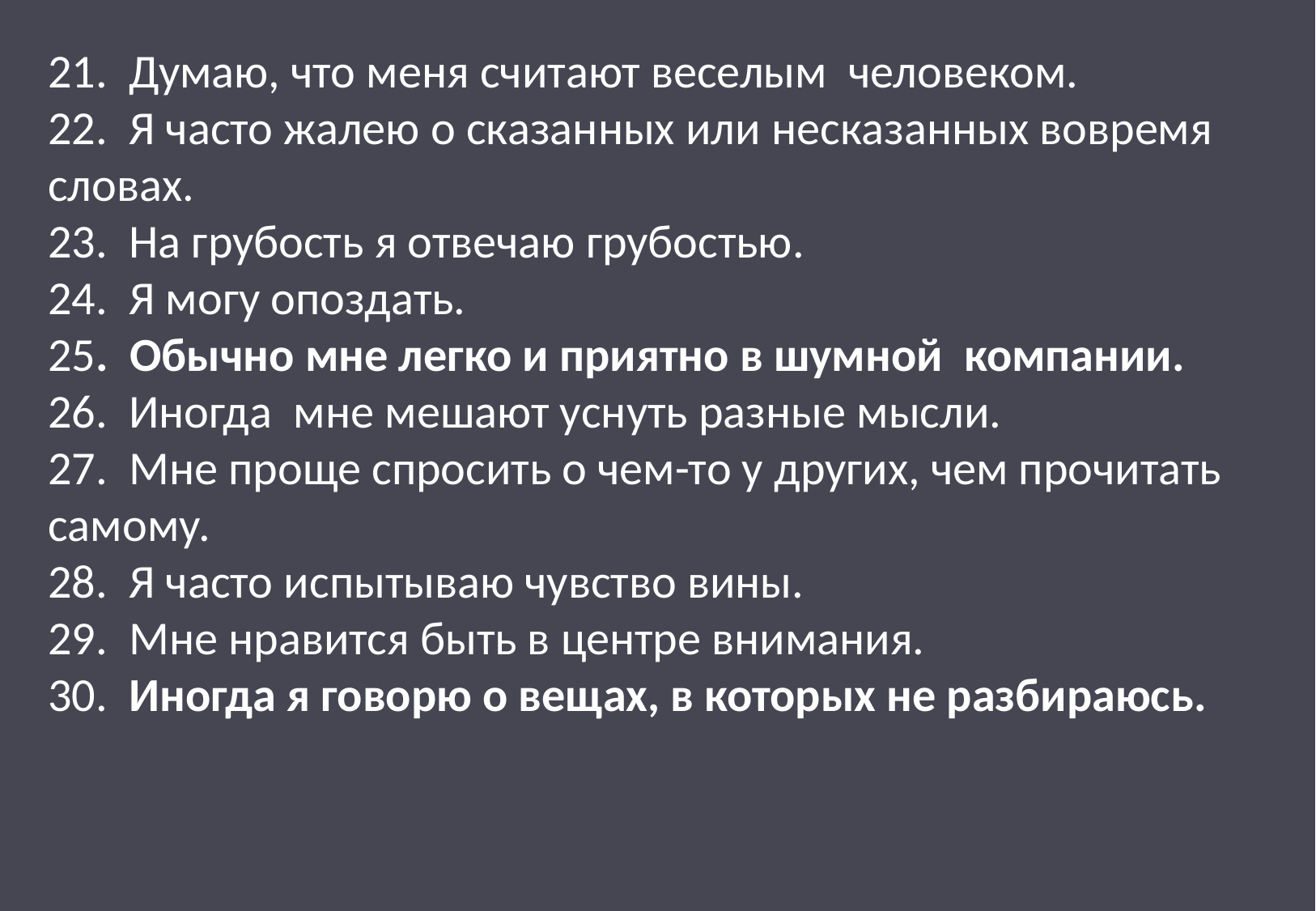

21.  Думаю, что меня считают веселым  человеком.
22.  Я часто жалею о сказанных или несказанных вовремя словах.
23.  На грубость я отвечаю грубостью.
24.  Я могу опоздать.
25.  Обычно мне легко и приятно в шумной  компании.
26.  Иногда  мне мешают уснуть разные мысли.
27.  Мне проще спросить о чем-то у других, чем прочитать самому.
28.  Я часто испытываю чувство вины.
29.  Мне нравится быть в центре внимания.
30.  Иногда я говорю о вещах, в которых не разбираюсь.